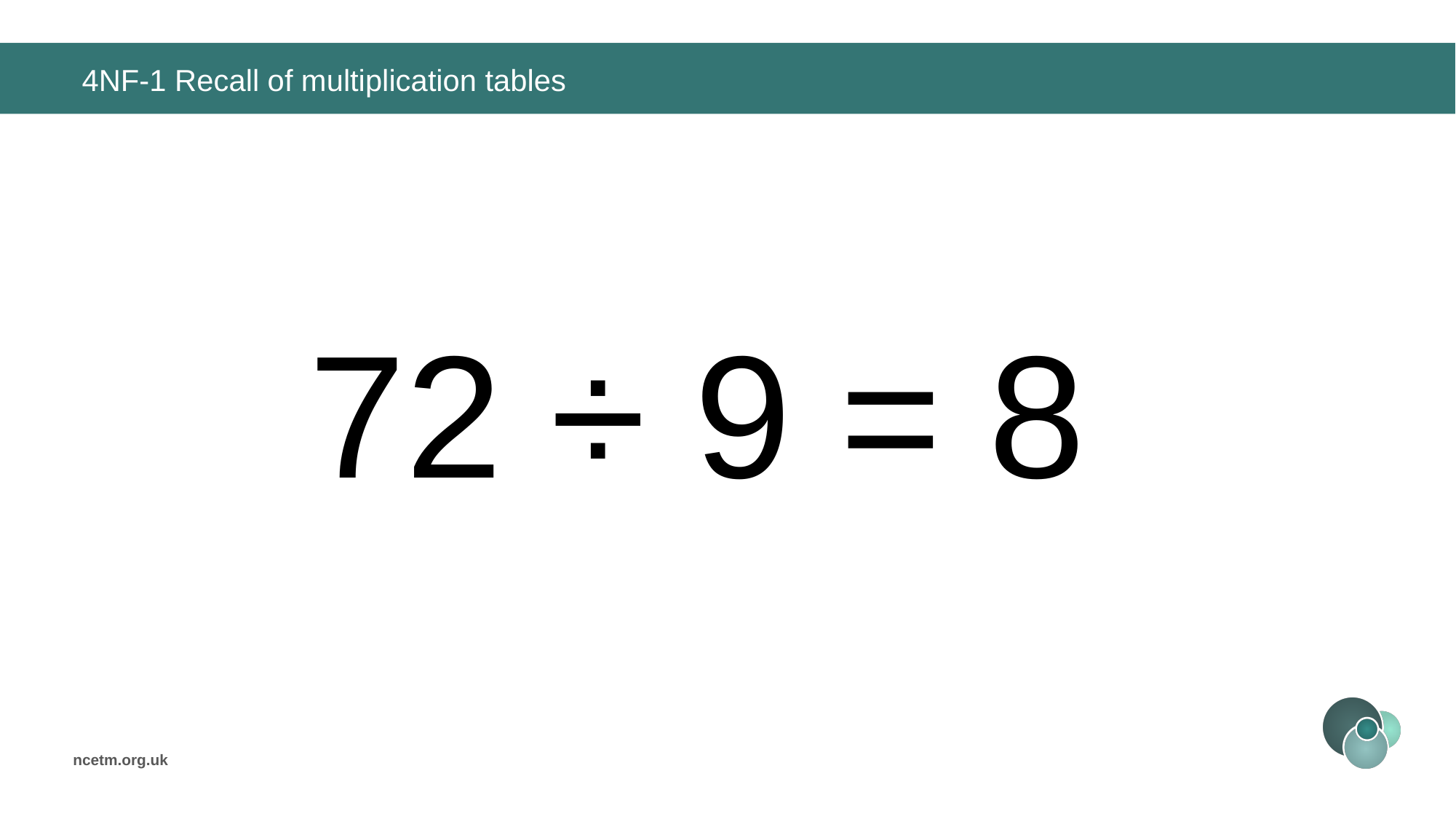

# 4NF-1 Recall of multiplication tables
72 ÷ 9 =
8